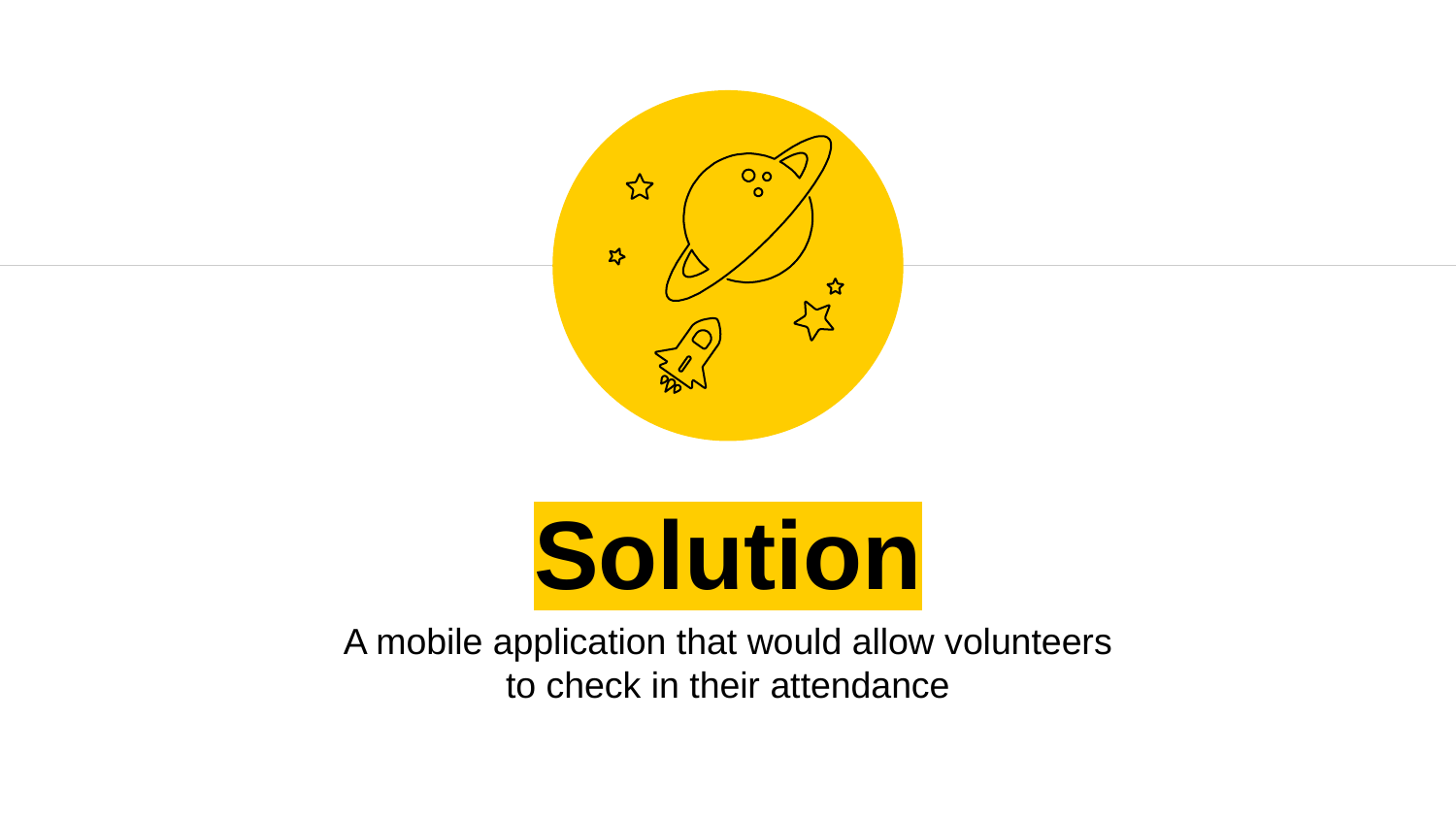

Solution
A mobile application that would allow volunteers to check in their attendance